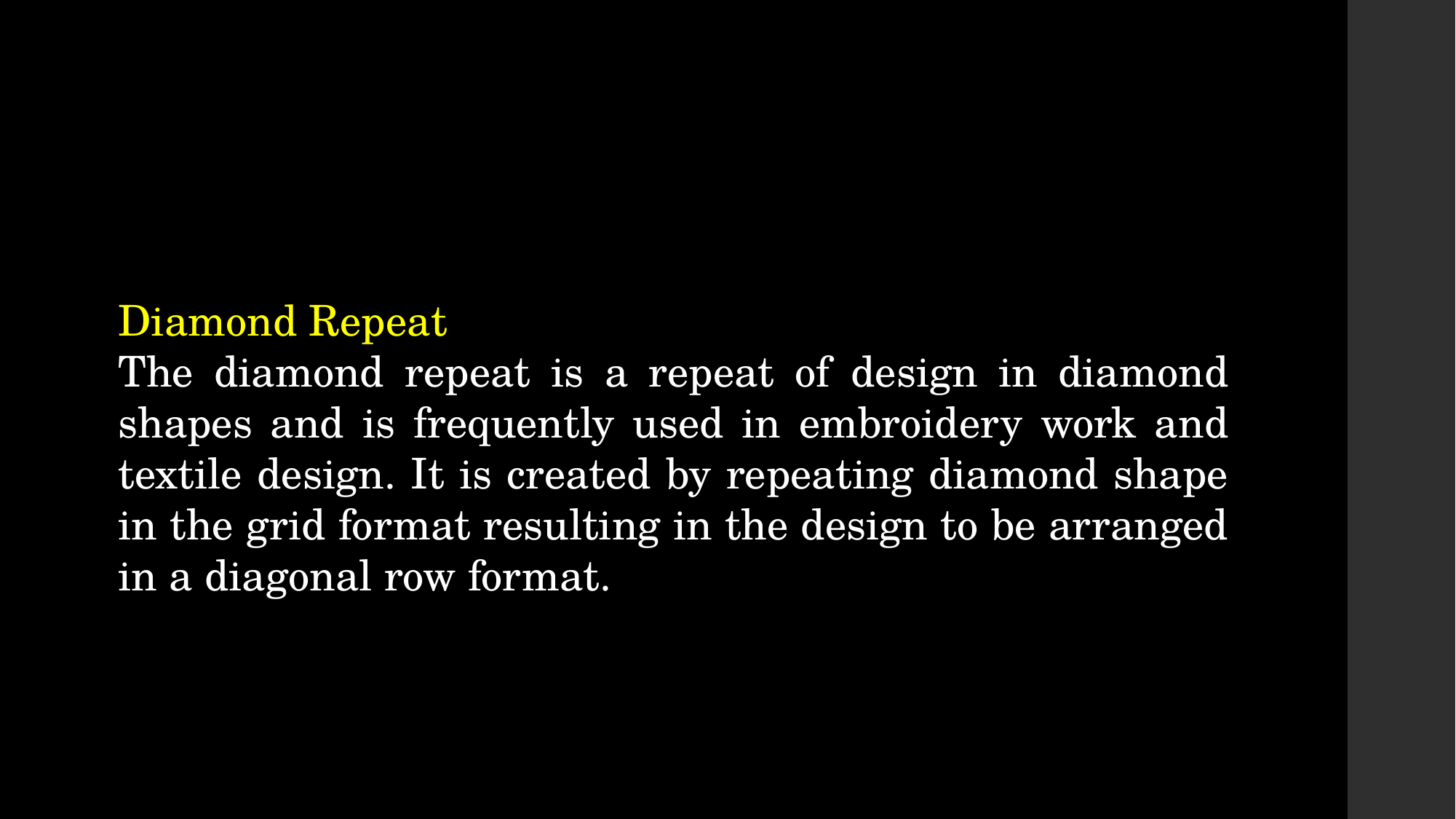

Diamond Repeat
The diamond repeat is a repeat of design in diamond shapes and is frequently used in embroidery work and textile design. It is created by repeating diamond shape in the grid format resulting in the design to be arranged in a diagonal row format.